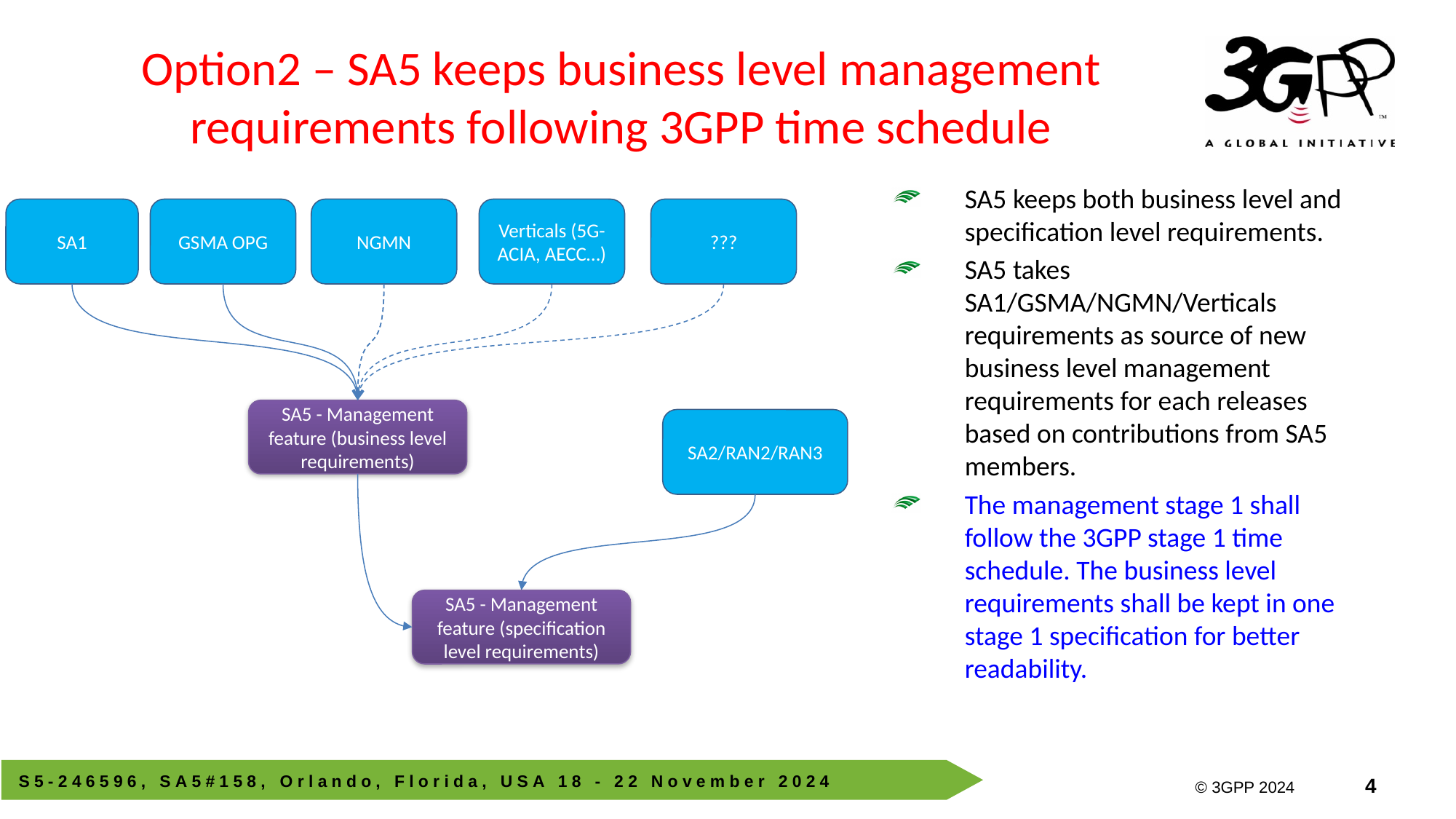

# Option2 – SA5 keeps business level management requirements following 3GPP time schedule
SA5 keeps both business level and specification level requirements.
SA5 takes SA1/GSMA/NGMN/Verticals requirements as source of new business level management requirements for each releases based on contributions from SA5 members.
The management stage 1 shall follow the 3GPP stage 1 time schedule. The business level requirements shall be kept in one stage 1 specification for better readability.

SA1
GSMA OPG
???
NGMN
Verticals (5G-ACIA, AECC…)
SA5 - Management feature (business level requirements)
SA2/RAN2/RAN3
SA5 - Management feature (specification level requirements)